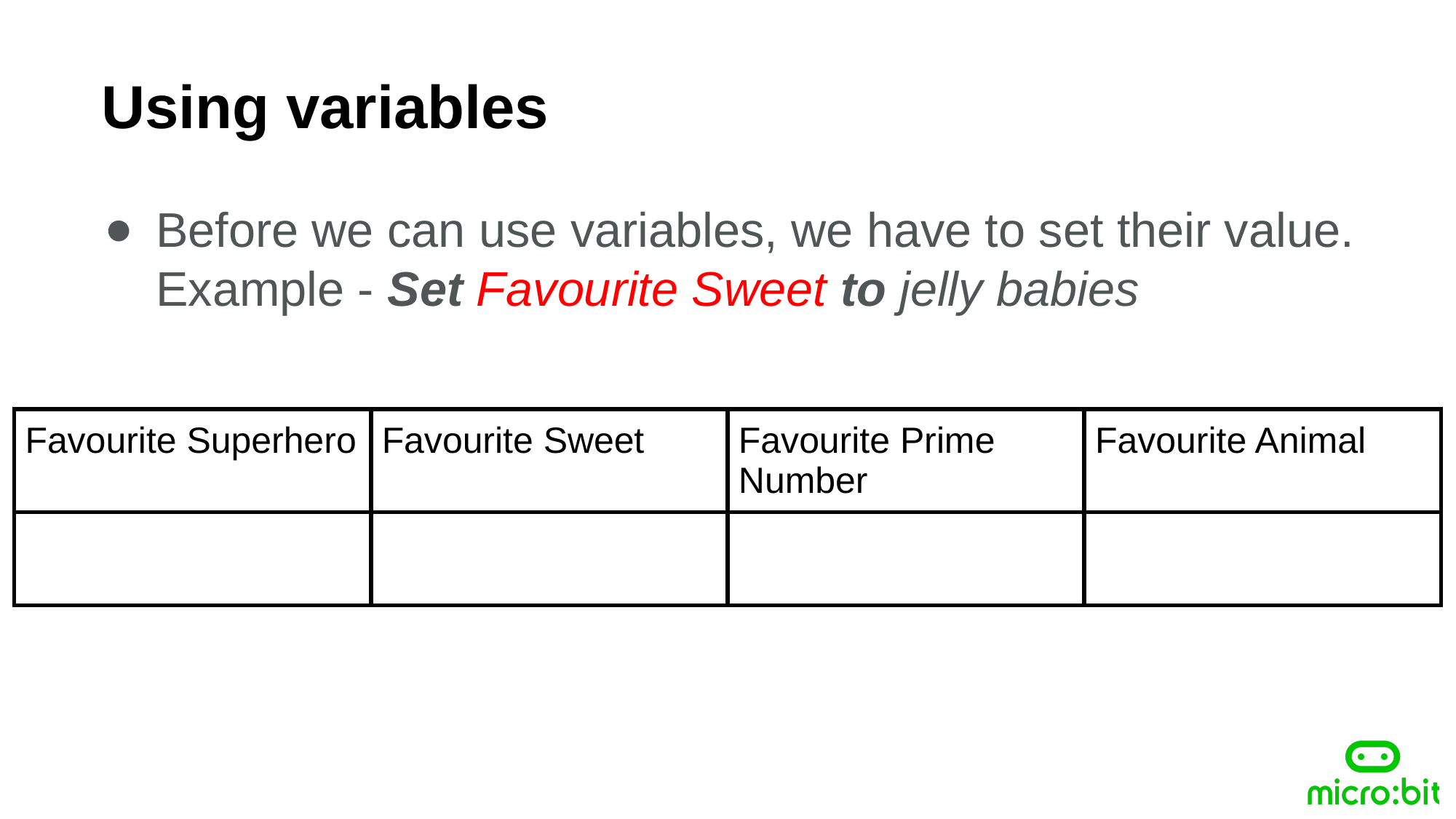

Using variables

Before we can use variables, we have to set their value.
Example - Set Favourite Sweet to jelly babies

| Favourite Superhero | Favourite Sweet | Favourite Prime Number | Favourite Animal |
| --- | --- | --- | --- |
|  |  |  |  |